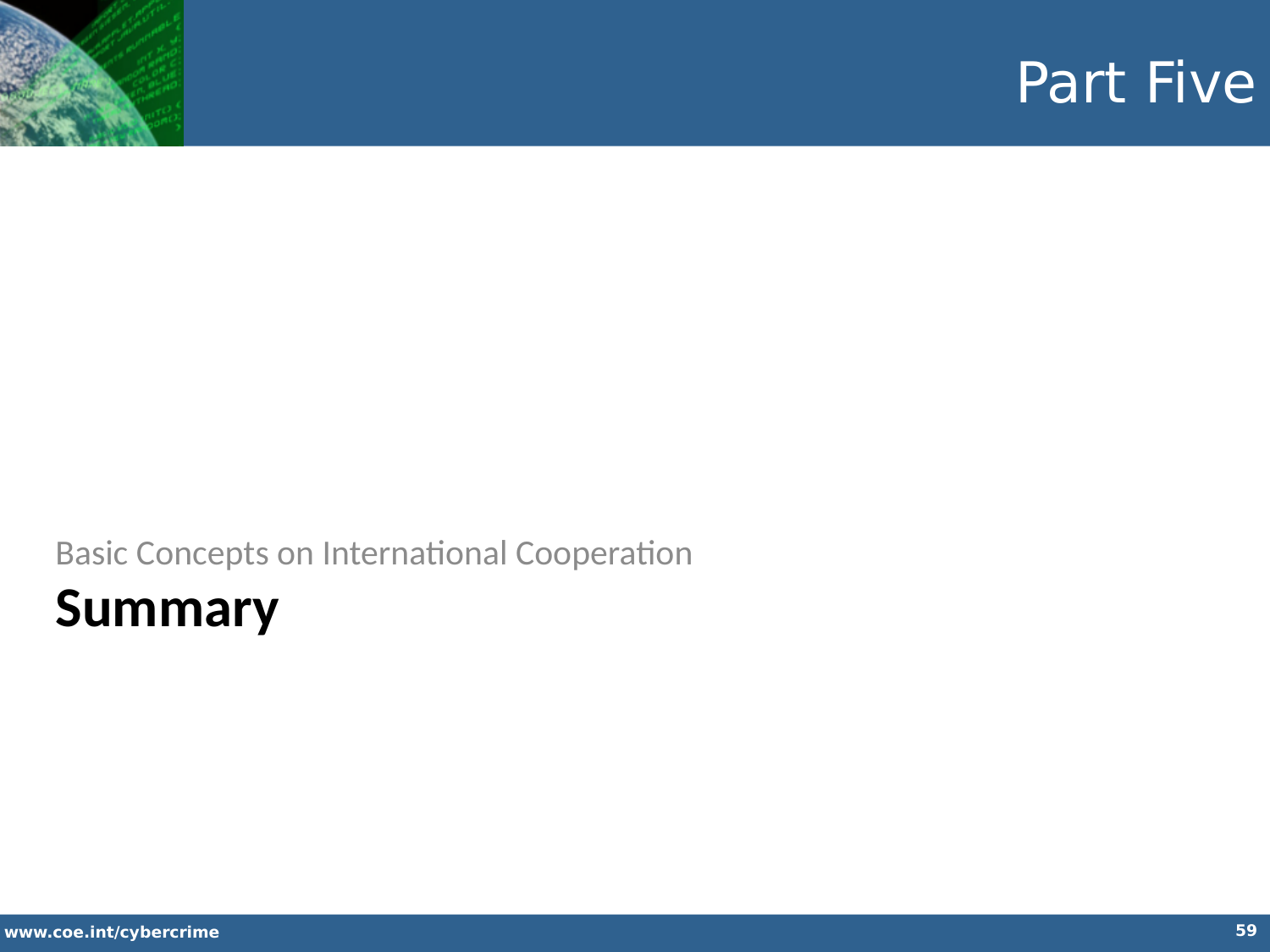

Part Five
Basic Concepts on International Cooperation
Summary
59